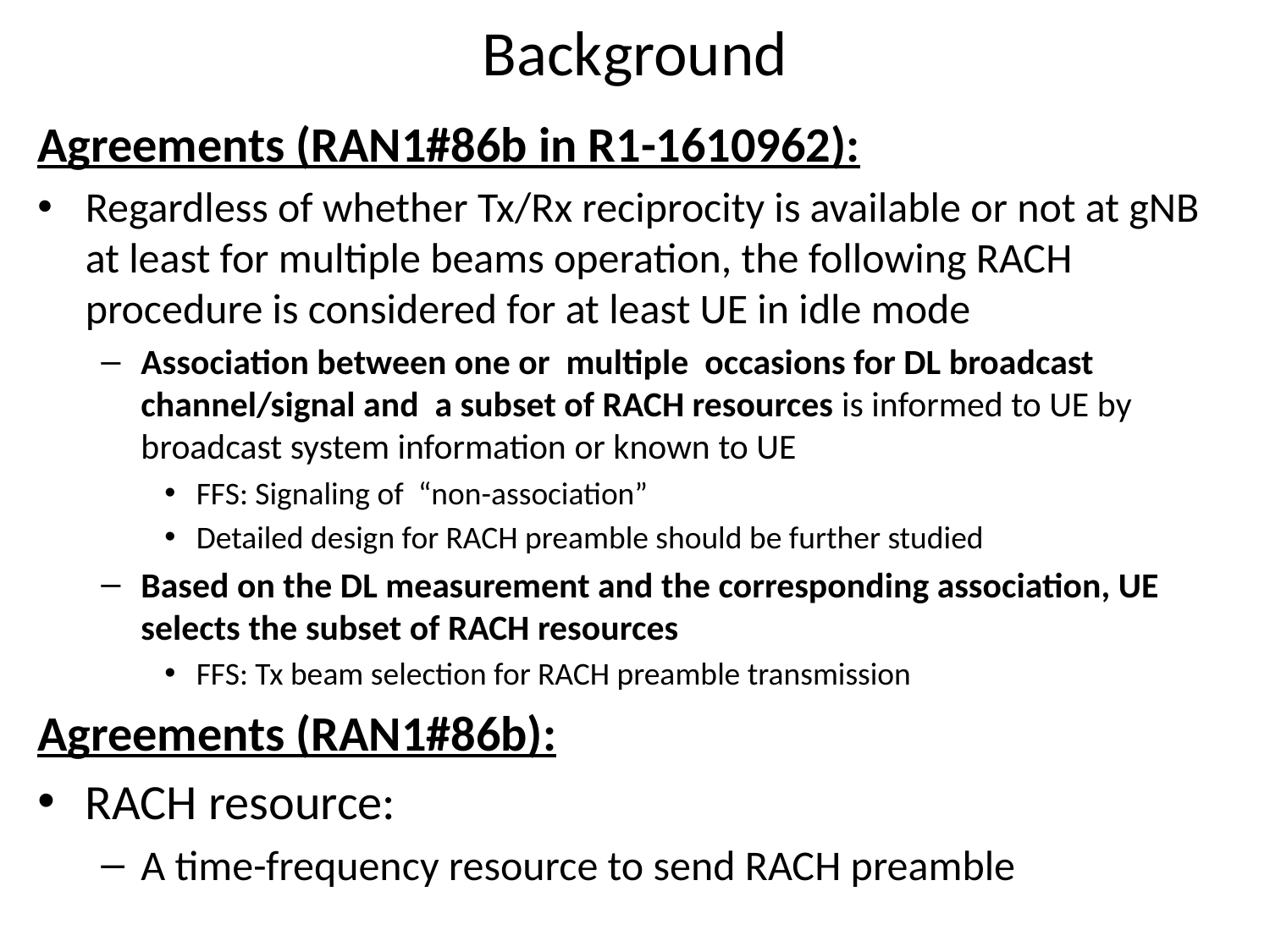

# Background
Agreements (RAN1#86b in R1-1610962):
Regardless of whether Tx/Rx reciprocity is available or not at gNB at least for multiple beams operation, the following RACH procedure is considered for at least UE in idle mode
Association between one or  multiple  occasions for DL broadcast channel/signal and  a subset of RACH resources is informed to UE by broadcast system information or known to UE
FFS: Signaling of  “non-association”
Detailed design for RACH preamble should be further studied
Based on the DL measurement and the corresponding association, UE selects the subset of RACH resources
FFS: Tx beam selection for RACH preamble transmission
Agreements (RAN1#86b):
RACH resource:
A time-frequency resource to send RACH preamble